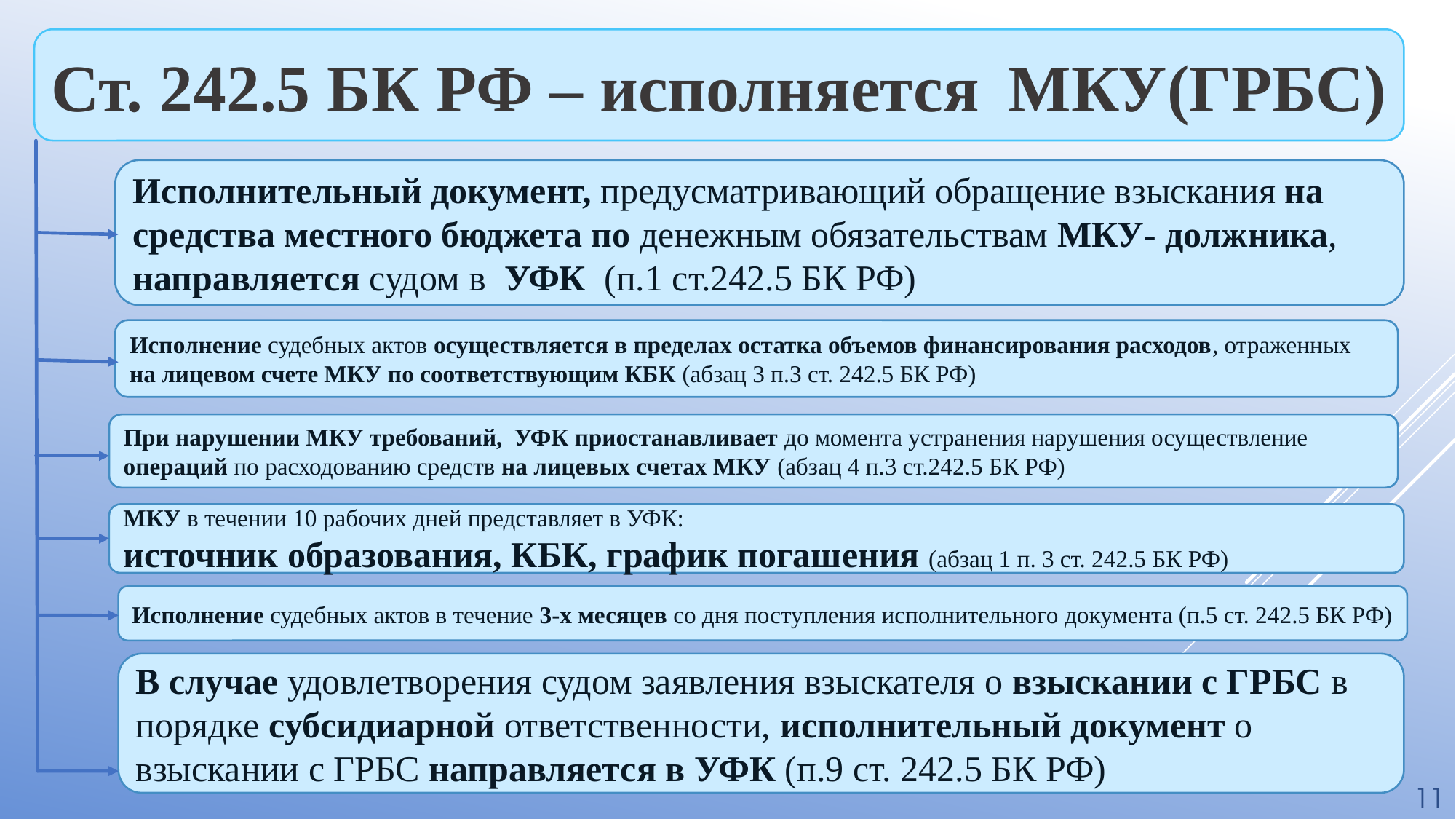

Ст. 242.5 БК РФ – исполняется  МКУ(ГРБС)
Исполнительный документ, предусматривающий обращение взыскания на средства местного бюджета по денежным обязательствам МКУ- должника, направляется судом в  УФК  (п.1 ст.242.5 БК РФ)
Исполнение судебных актов осуществляется в пределах остатка объемов финансирования расходов, отраженных на лицевом счете МКУ по соответствующим КБК (абзац 3 п.3 ст. 242.5 БК РФ)
При нарушении МКУ требований,  УФК приостанавливает до момента устранения нарушения осуществление операций по расходованию средств на лицевых счетах МКУ (абзац 4 п.3 ст.242.5 БК РФ)
МКУ в течении 10 рабочих дней представляет в УФК:
источник образования, КБК, график погашения (абзац 1 п. 3 ст. 242.5 БК РФ)
Исполнение судебных актов в течение 3-х месяцев со дня поступления исполнительного документа (п.5 ст. 242.5 БК РФ)
В случае удовлетворения судом заявления взыскателя о взыскании с ГРБС в порядке субсидиарной ответственности, исполнительный документ о взыскании с ГРБС направляется в УФК (п.9 ст. 242.5 БК РФ)
11